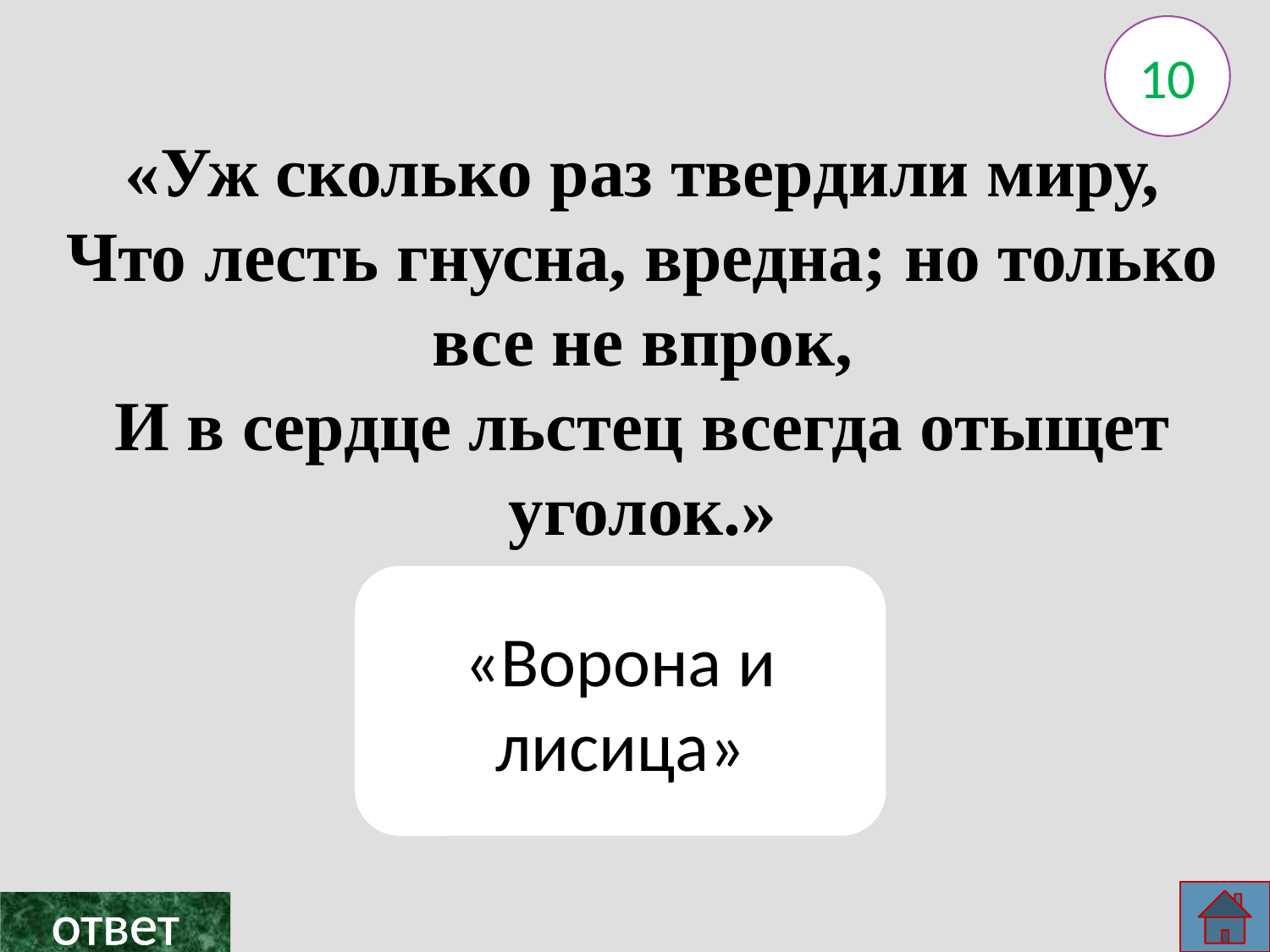

10
«Уж сколько раз твердили миру,
Что лесть гнусна, вредна; но только все не впрок,
И в сердце льстец всегда отыщет уголок.»
«Ворона и лисица»

ответ